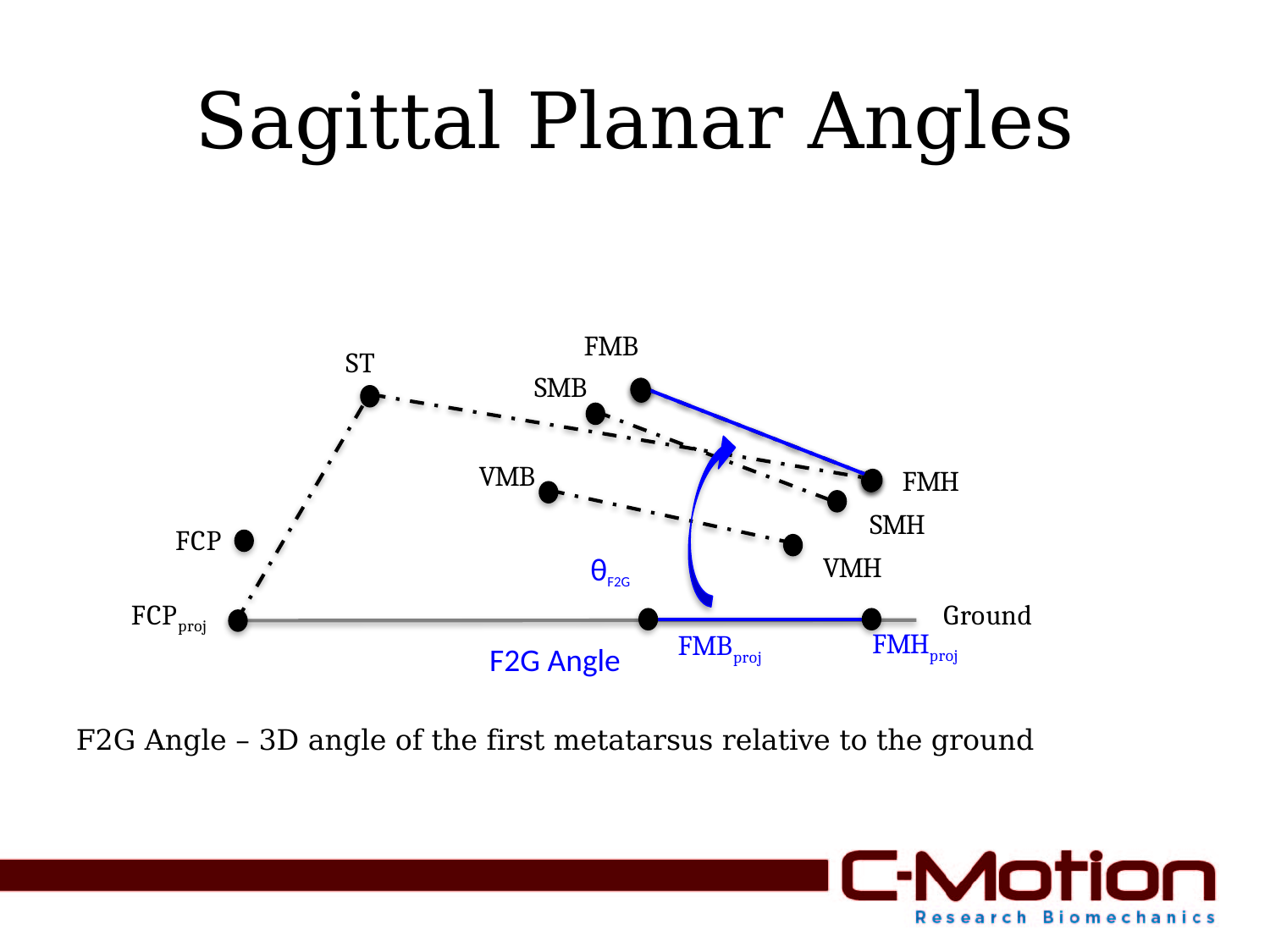

# Sagittal Planar Angles
FMB
ST
SMB

FCP

FCPproj
Ground

VMB
FMH

SMH

θF2G
VMH

FMHproj
FMBproj
F2G Angle
F2G Angle – 3D angle of the first metatarsus relative to the ground